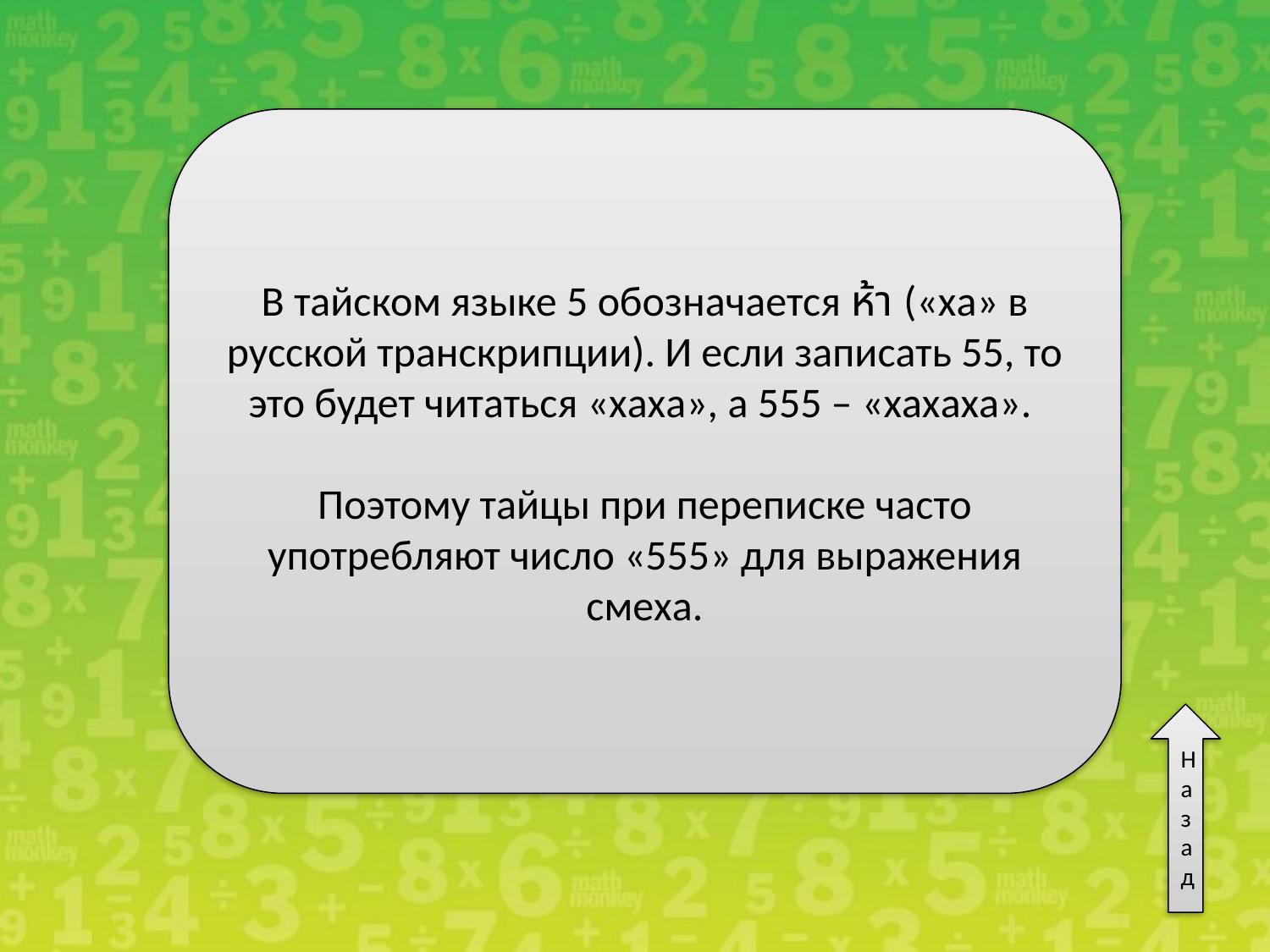

В тайском языке 5 обозначается ห้า («ха» в русской транскрипции). И если записать 55, то это будет читаться «хаха», а 555 – «хахаха».

Поэтому тайцы при переписке часто употребляют число «555» для выражения смеха.
Назад